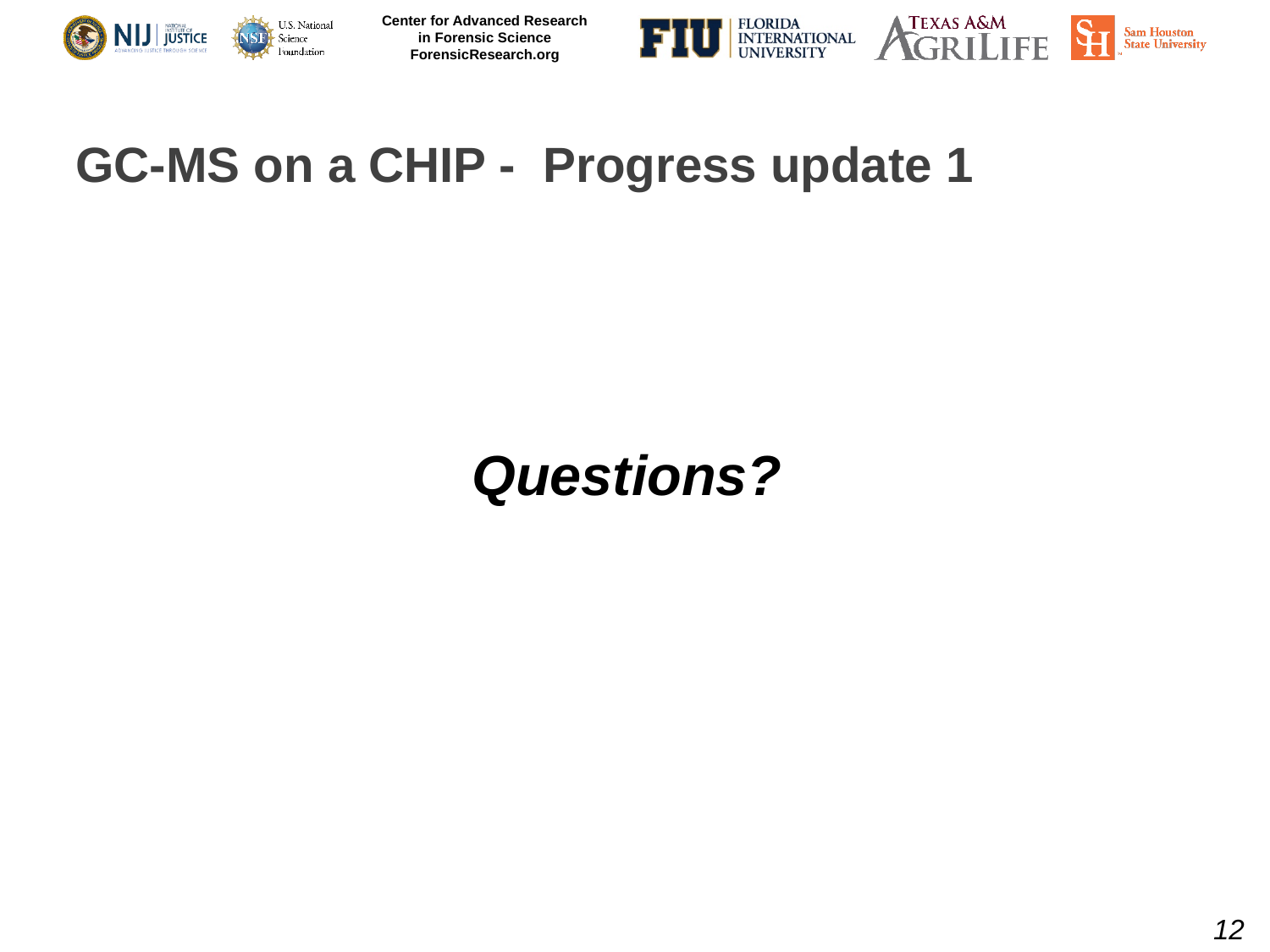

# GC-MS on a CHIP -  Progress update 1

Questions?